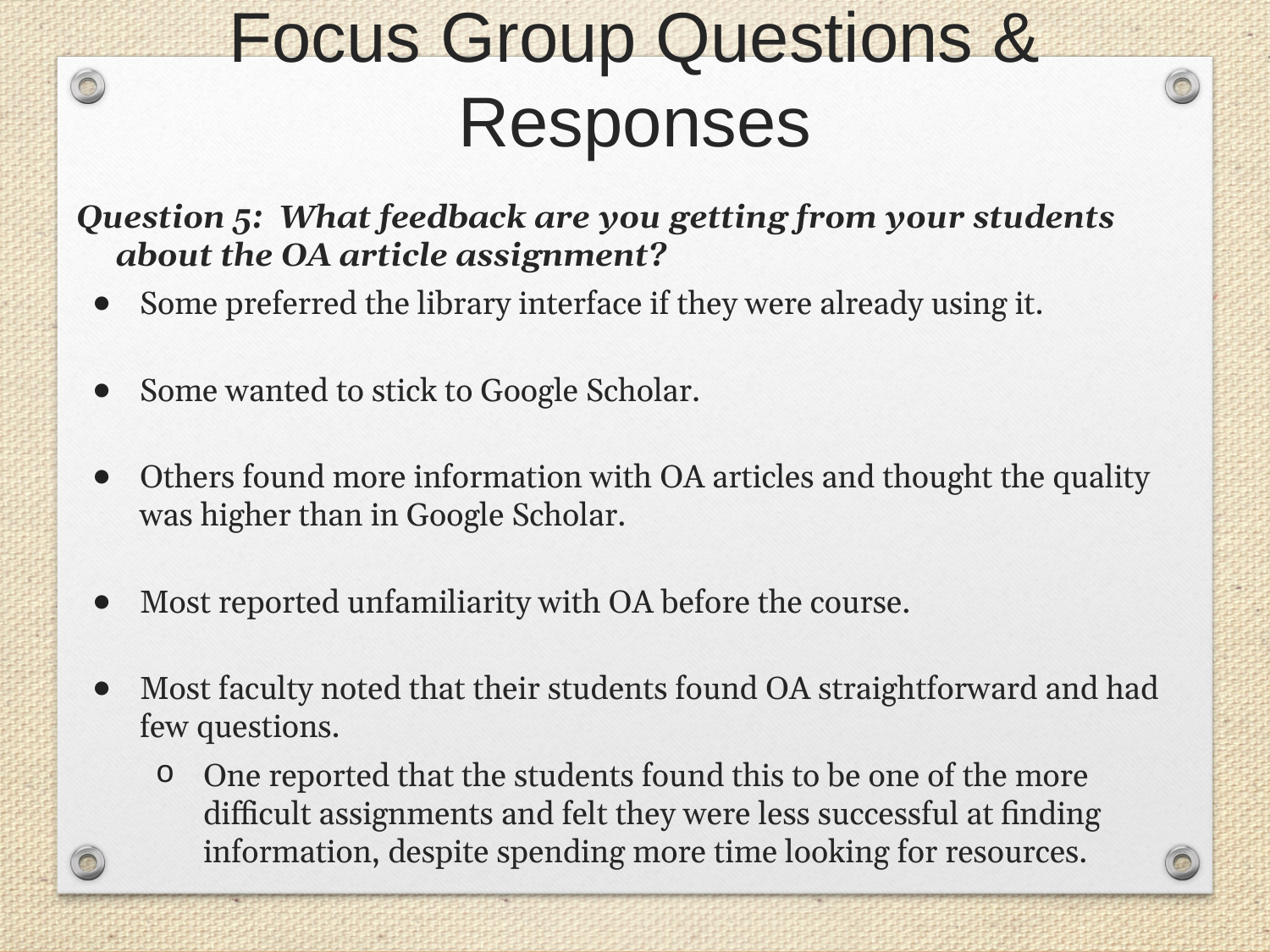

# Focus Group Questions & Responses
Question 5:  What feedback are you getting from your students about the OA article assignment?
Some preferred the library interface if they were already using it.
Some wanted to stick to Google Scholar.
Others found more information with OA articles and thought the quality was higher than in Google Scholar.
Most reported unfamiliarity with OA before the course.
Most faculty noted that their students found OA straightforward and had few questions.
One reported that the students found this to be one of the more difficult assignments and felt they were less successful at finding information, despite spending more time looking for resources.